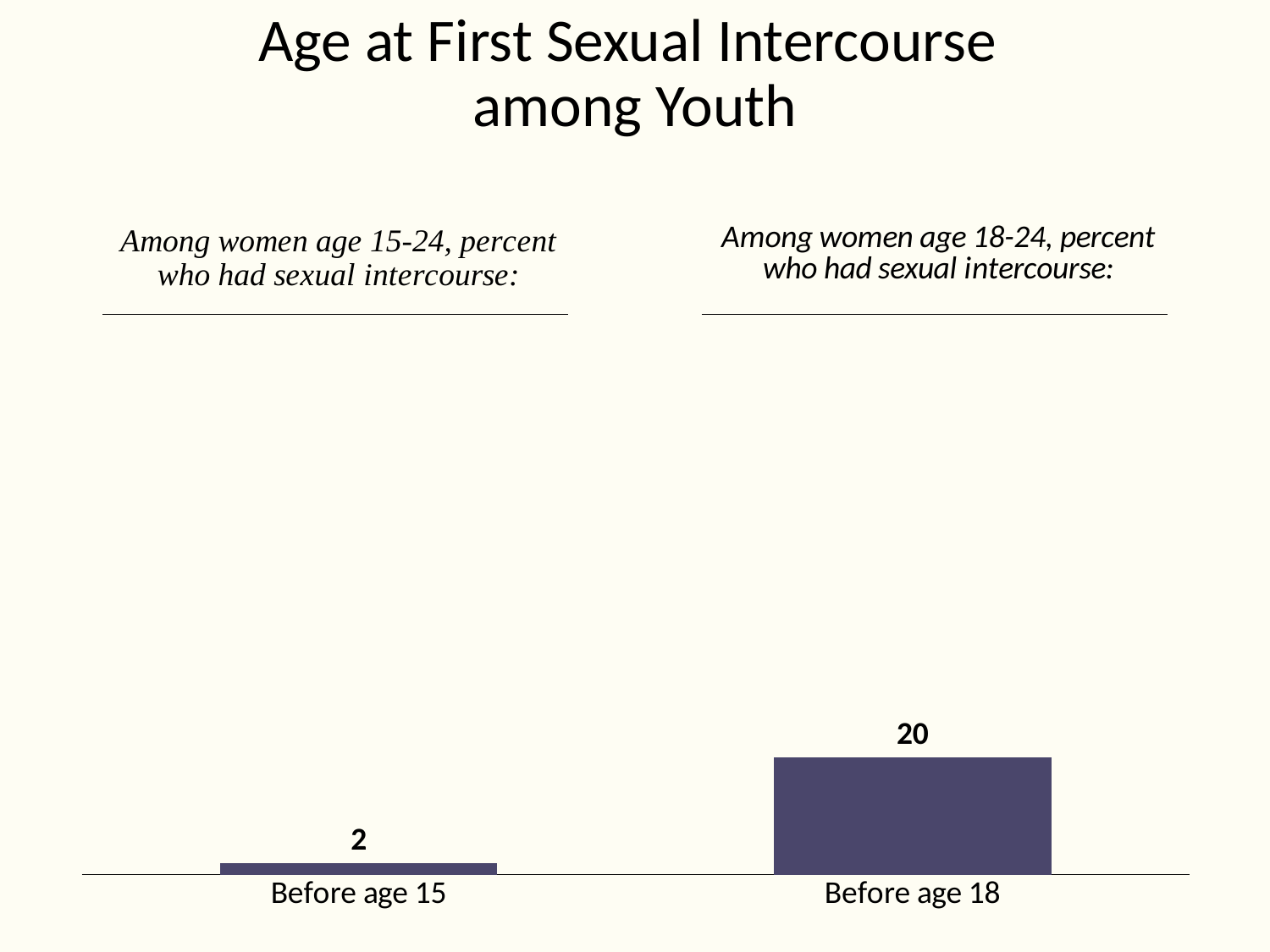

# Age at First Sexual Intercourse among Youth

### Chart

| Category | Women |
|---|---|
| Before age 15 | 2.0 |
| Before age 18 | 20.0 |